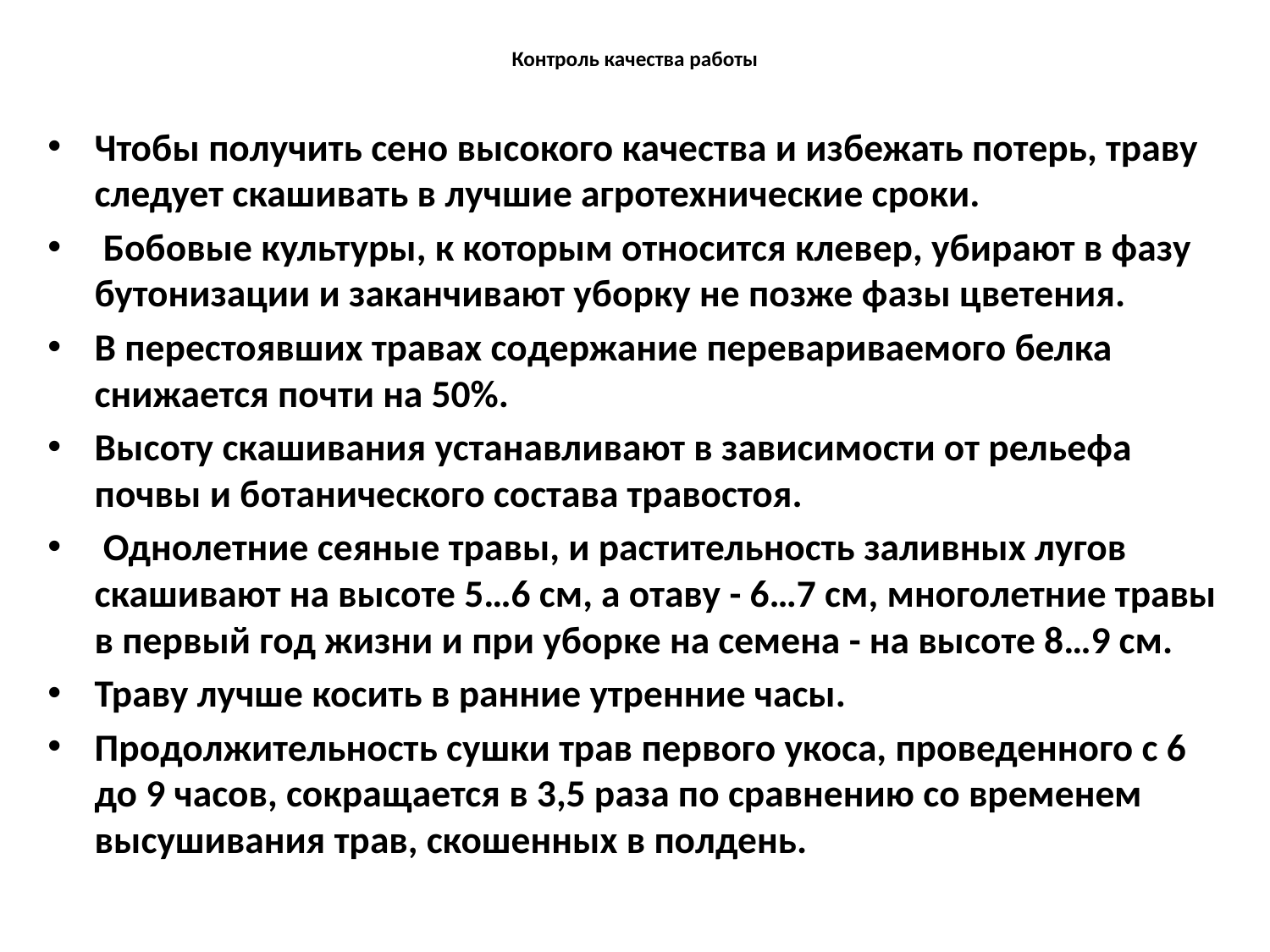

# Контроль качества работы
Чтобы получить сено высокого качества и избежать потерь, траву следует скашивать в лучшие агротехнические сроки.
 Бобовые культуры, к которым относится клевер, убирают в фазу бутонизации и заканчивают уборку не позже фазы цветения.
В перестоявших травах содержание перевариваемого белка снижается почти на 50%.
Высоту скашивания устанавливают в зависимости от рельефа почвы и ботанического состава травостоя.
 Однолетние сеяные травы, и растительность заливных лугов скашивают на высоте 5…6 см, а отаву - 6…7 см, многолетние травы в первый год жизни и при уборке на семена - на высоте 8…9 см.
Траву лучше косить в ранние утренние часы.
Продолжительность сушки трав первого укоса, проведенного с 6 до 9 часов, сокращается в 3,5 раза по сравнению со временем высушивания трав, скошенных в полдень.